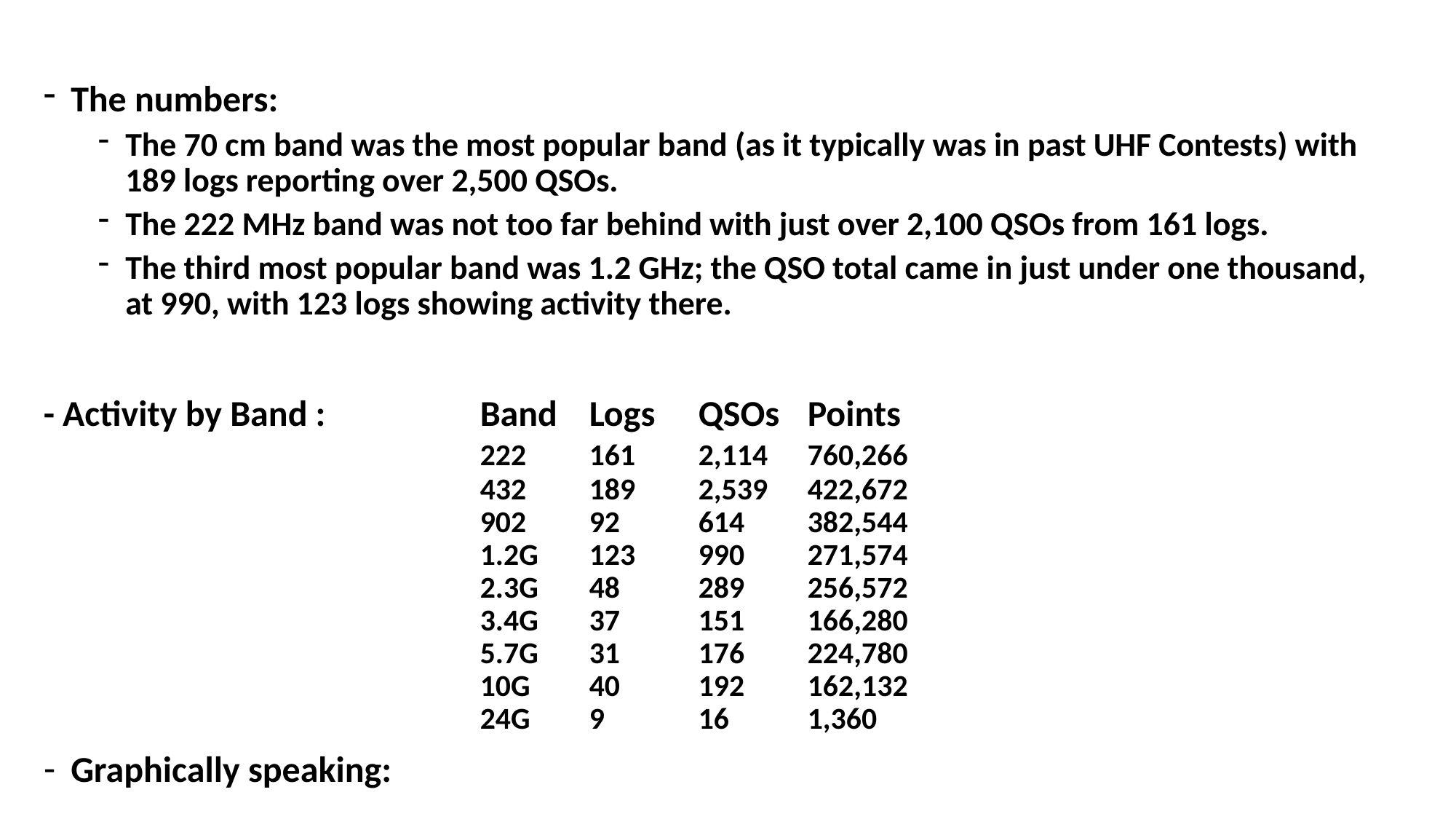

The numbers:
The 70 cm band was the most popular band (as it typically was in past UHF Contests) with 189 logs reporting over 2,500 QSOs.
The 222 MHz band was not too far behind with just over 2,100 QSOs from 161 logs.
The third most popular band was 1.2 GHz; the QSO total came in just under one thousand, at 990, with 123 logs showing activity there.

- Activity by Band :		Band 	Logs 	QSOs 	Points
				222 	161 	2,114 	760,266
				432 	189 	2,539 	422,672
				902 	92 	614 	382,544
				1.2G 	123 	990 	271,574
				2.3G 	48 	289 	256,572
				3.4G 	37 	151 	166,280
				5.7G 	31 	176 	224,780
				10G 	40 	192 	162,132
				24G 	9 	16 	1,360
Graphically speaking: